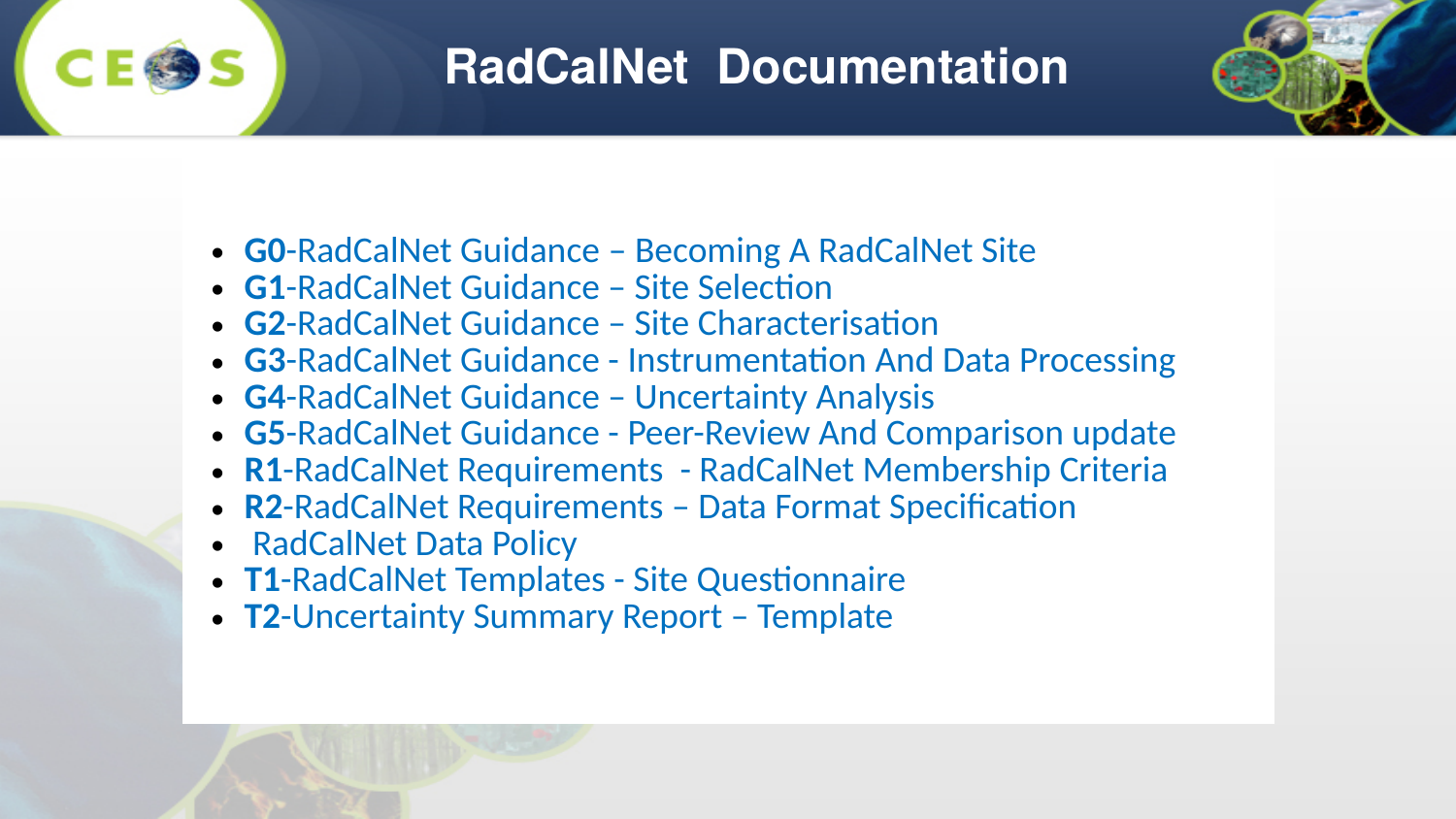

# RadCalNet  Documentation
| G0-RadCalNet Guidance – Becoming A RadCalNet Site G1-RadCalNet Guidance – Site Selection G2-RadCalNet Guidance – Site Characterisation G3-RadCalNet Guidance - Instrumentation And Data Processing G4-RadCalNet Guidance – Uncertainty Analysis G5-RadCalNet Guidance - Peer-Review And Comparison update R1-RadCalNet Requirements - RadCalNet Membership Criteria R2-RadCalNet Requirements – Data Format Specification RadCalNet Data Policy T1-RadCalNet Templates - Site Questionnaire T2-Uncertainty Summary Report – Template |
| --- |